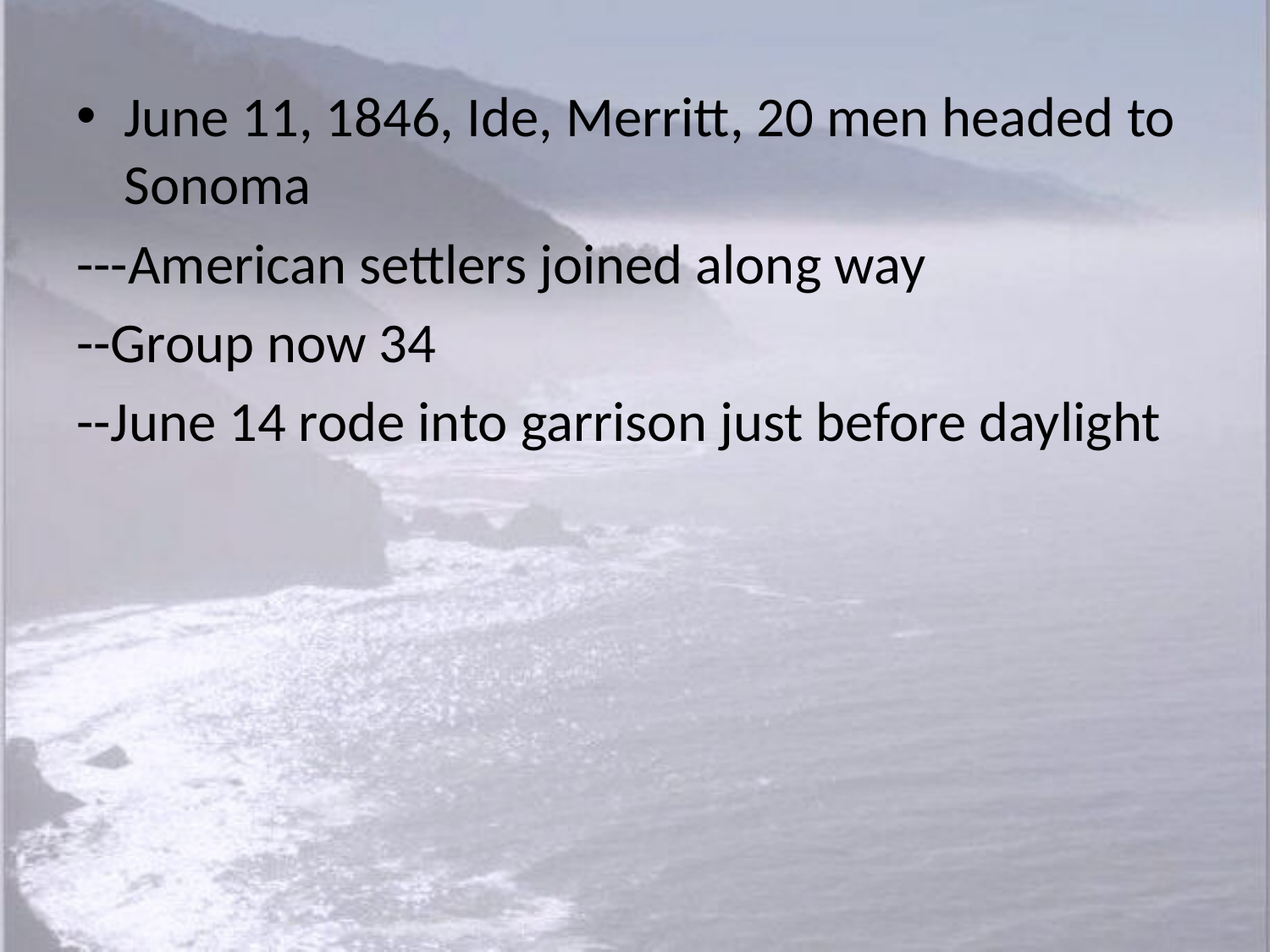

June 11, 1846, Ide, Merritt, 20 men headed to Sonoma
---American settlers joined along way
--Group now 34
--June 14 rode into garrison just before daylight